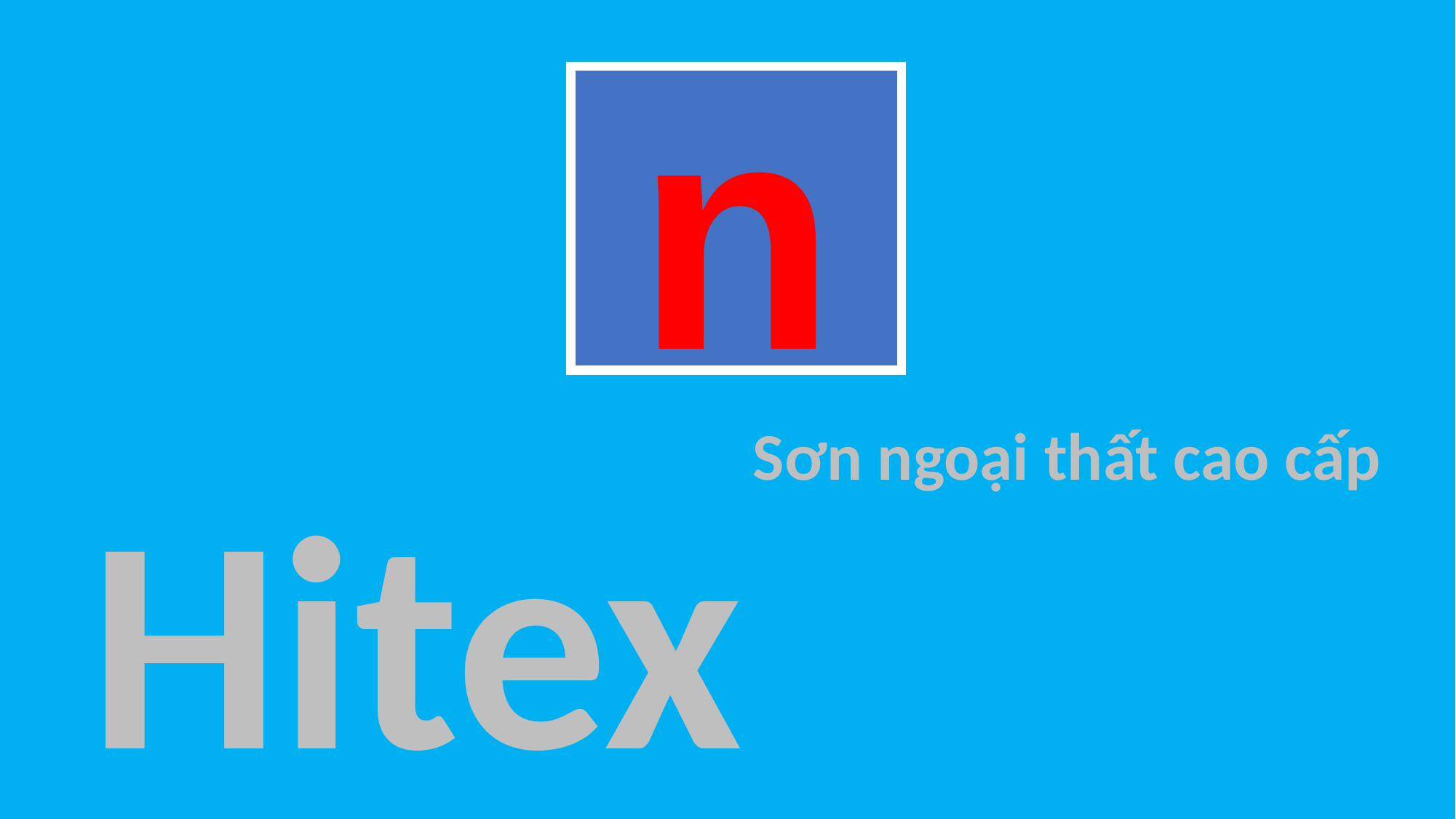

n
Sơn ngoại thất cao cấp
Hitex